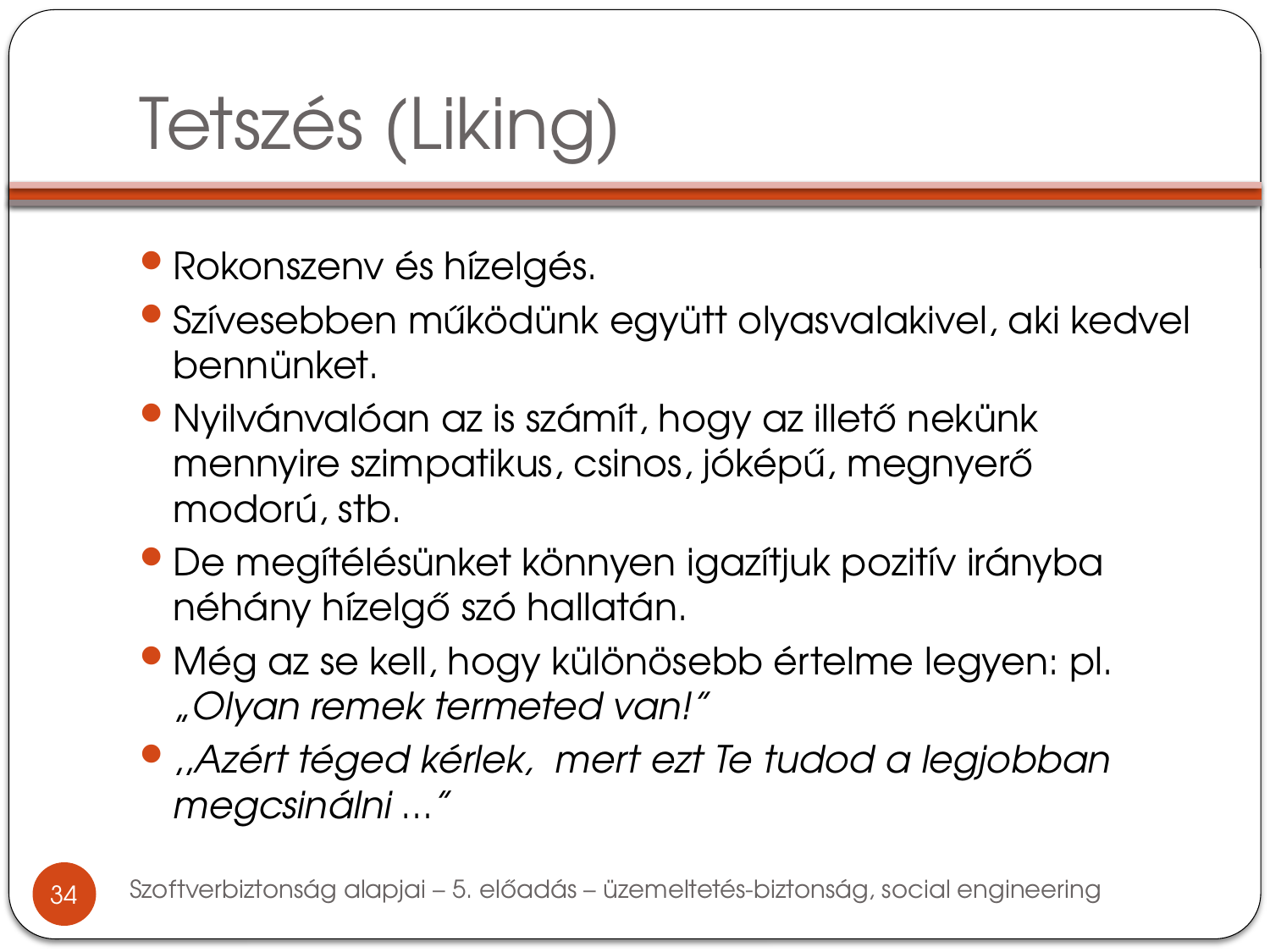

# Tetszés (Liking)
Rokonszenv és hízelgés.
Szívesebben működünk együtt olyasvalakivel, aki kedvel bennünket.
Nyilvánvalóan az is számít, hogy az illető nekünk mennyire szimpatikus, csinos, jóképű, megnyerő modorú, stb.
De megítélésünket könnyen igazítjuk pozitív irányba néhány hízelgő szó hallatán.
Még az se kell, hogy különösebb értelme legyen: pl. „Olyan remek termeted van!”
,,Azért téged kérlek,  mert ezt Te tudod a legjobban megcsinálni …”
Szoftverbiztonság alapjai – 5. előadás – üzemeltetés-biztonság, social engineering
34